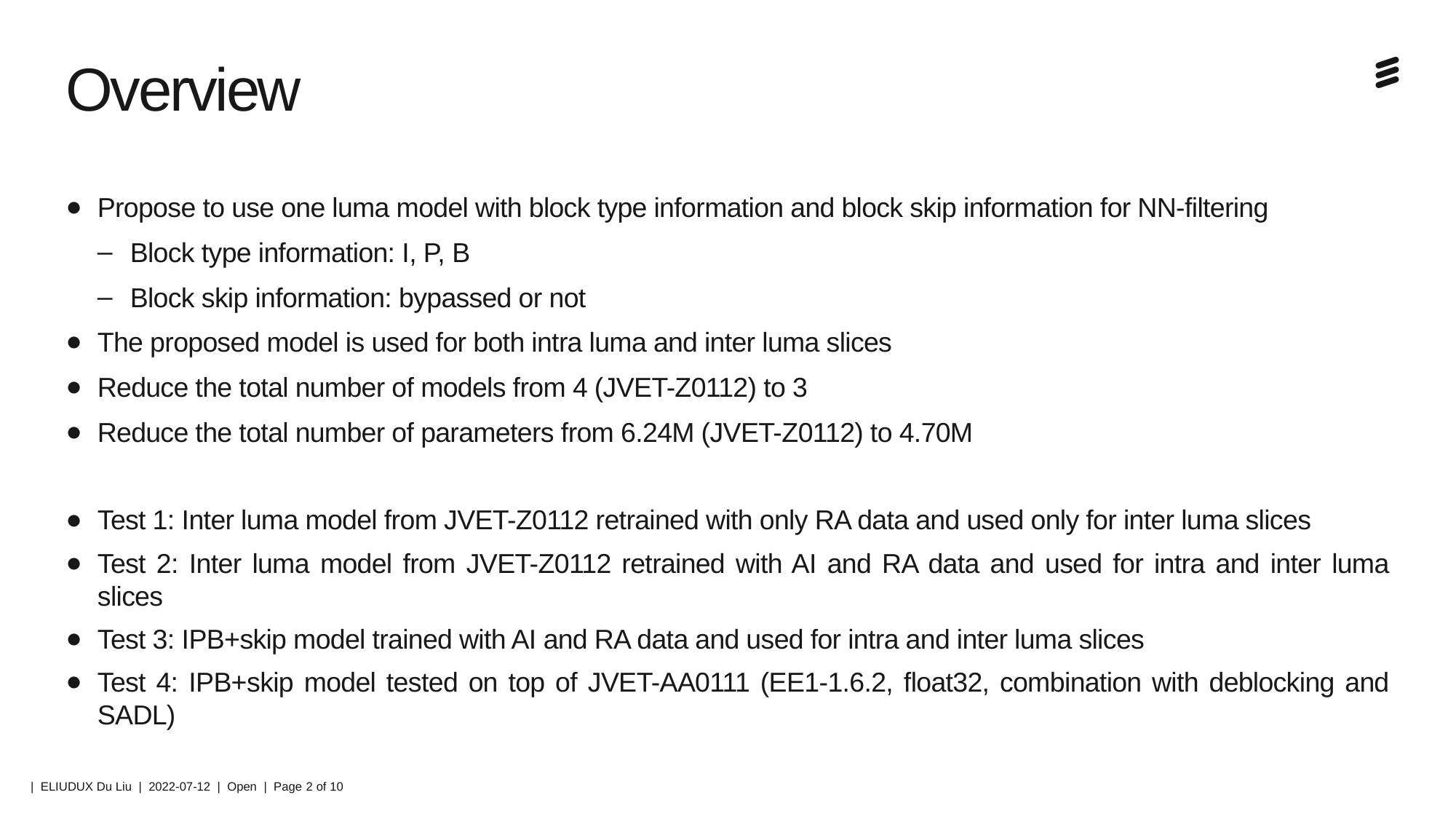

# Overview
Propose to use one luma model with block type information and block skip information for NN-filtering
Block type information: I, P, B
Block skip information: bypassed or not
The proposed model is used for both intra luma and inter luma slices
Reduce the total number of models from 4 (JVET-Z0112) to 3
Reduce the total number of parameters from 6.24M (JVET-Z0112) to 4.70M

Test 1: Inter luma model from JVET-Z0112 retrained with only RA data and used only for inter luma slices
Test 2: Inter luma model from JVET-Z0112 retrained with AI and RA data and used for intra and inter luma slices
Test 3: IPB+skip model trained with AI and RA data and used for intra and inter luma slices
Test 4: IPB+skip model tested on top of JVET-AA0111 (EE1-1.6.2, float32, combination with deblocking and SADL)